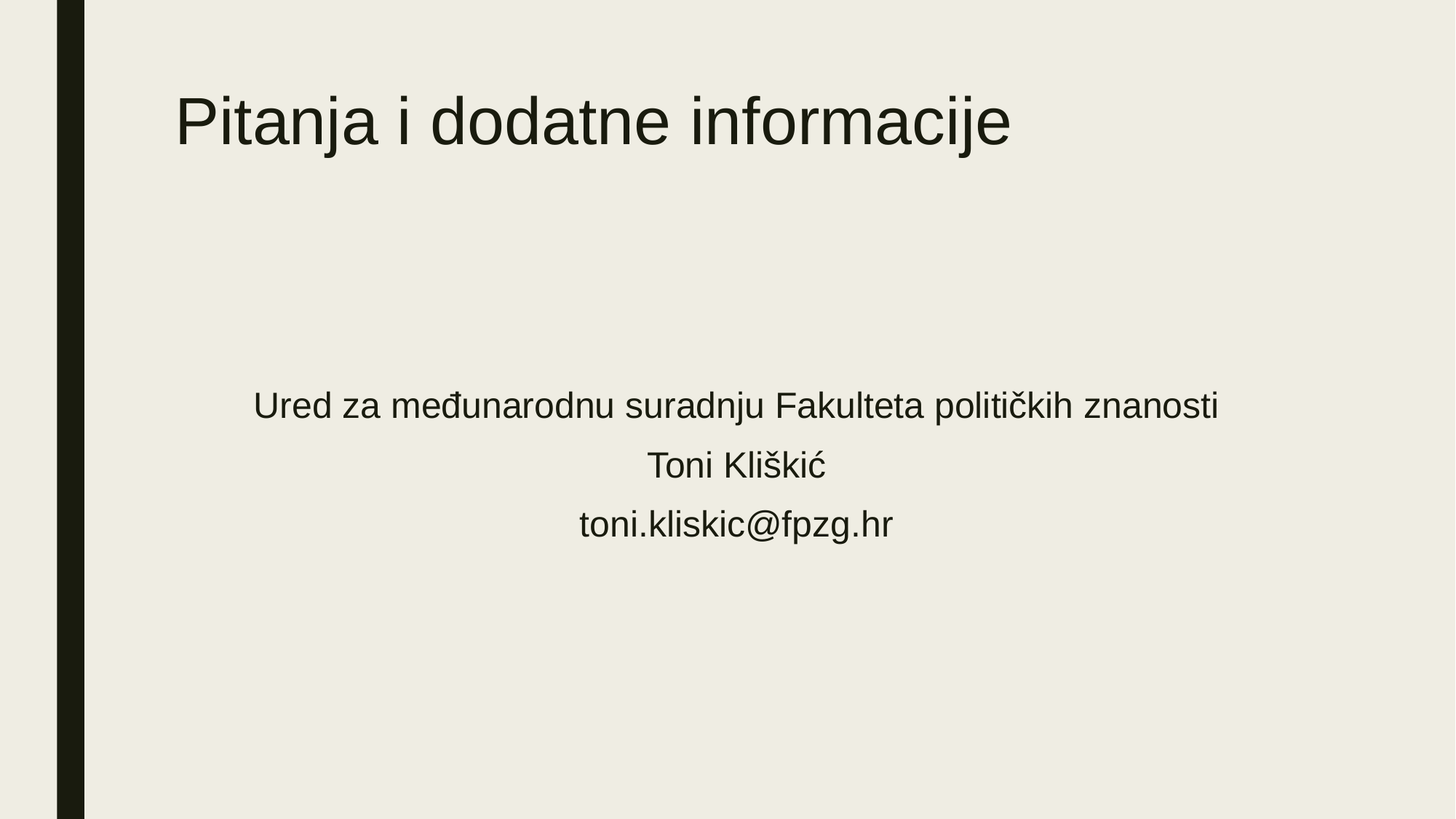

# Pitanja i dodatne informacije

Ured za međunarodnu suradnju Fakulteta političkih znanosti
Toni Kliškić
toni.kliskic@fpzg.hr